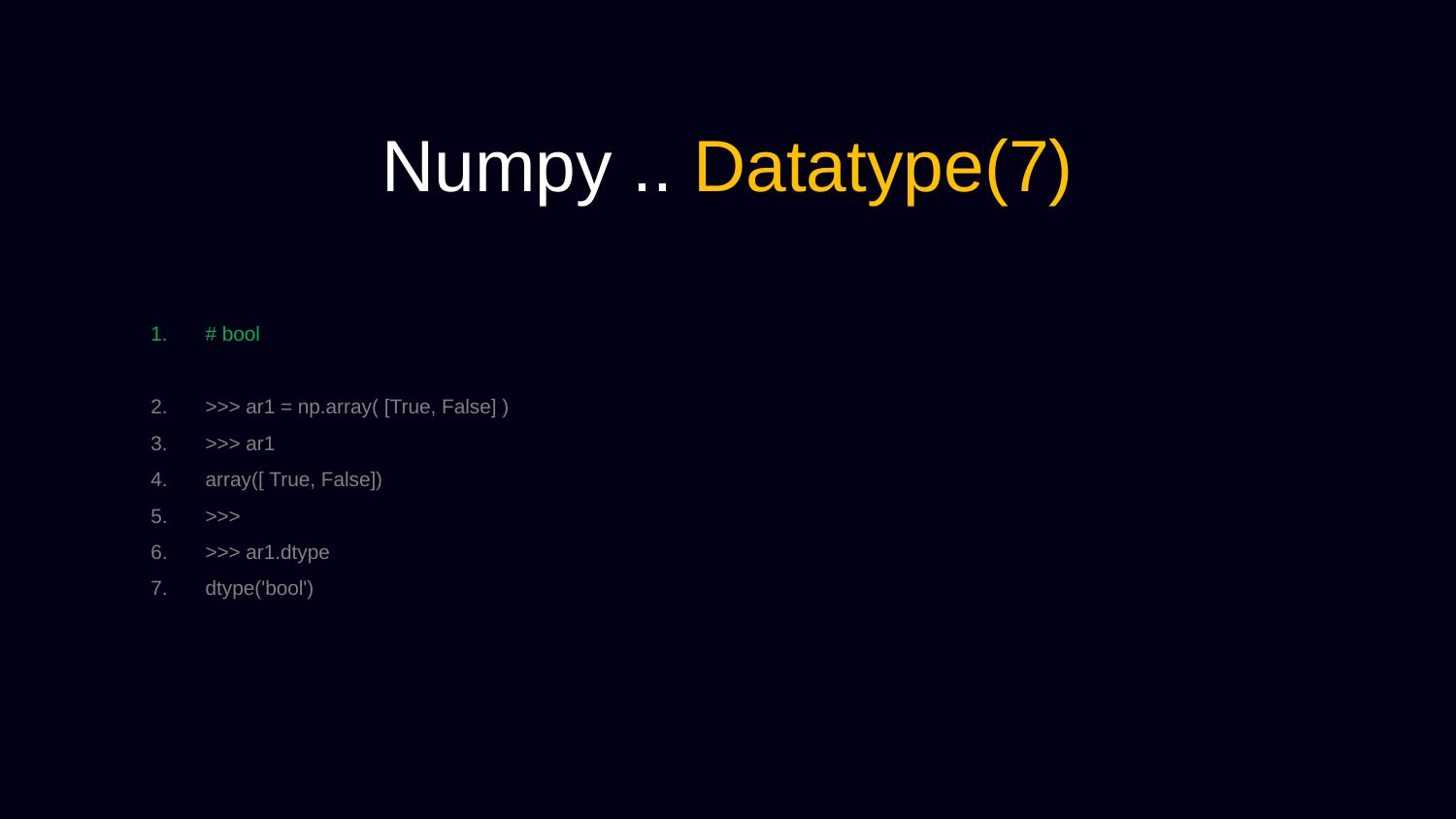

Numpy .. Datatype(7)
# bool

>>> ar1 = np.array( [True, False] )
>>> ar1
array([ True, False])
>>>
>>> ar1.dtype
dtype('bool')